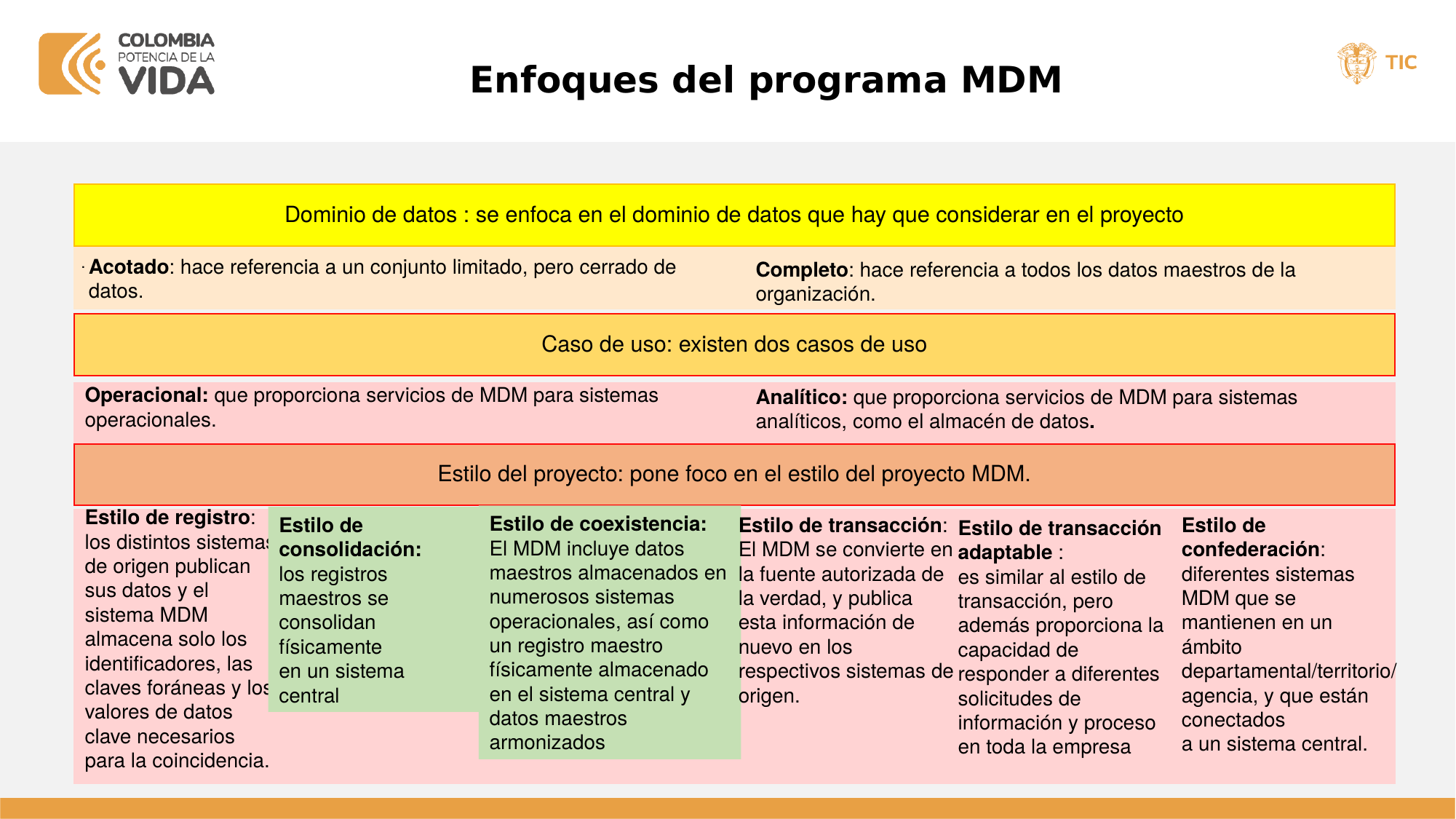

Enfoques del programa MDM

Dominio de datos : se enfoca en el dominio de datos que hay que considerar en el proyecto
.
Acotado: hace referencia a un conjunto limitado, pero cerrado de datos.
Completo: hace referencia a todos los datos maestros de la organización.
Caso de uso: existen dos casos de uso
Operacional: que proporciona servicios de MDM para sistemas operacionales.
Analítico: que proporciona servicios de MDM para sistemas analíticos, como el almacén de datos.

Estilo del proyecto: pone foco en el estilo del proyecto MDM.
Estilo de registro:
los distintos sistemas de origen publican sus datos y el sistema MDM almacena solo los identificadores, las claves foráneas y los valores de datos clave necesarios para la coincidencia.
Estilo de coexistencia:
El MDM incluye datos maestros almacenados en numerosos sistemas operacionales, así como un registro maestro físicamente almacenado en el sistema central y datos maestros armonizados
Estilo de transacción:
El MDM se convierte en la fuente autorizada de la verdad, y publica esta información de nuevo en los respectivos sistemas de origen.
Estilo de consolidación:
los registros maestros se consolidan físicamente
en un sistema central
Estilo de confederación:
diferentes sistemas MDM que se
mantienen en un ámbito departamental/territorio/agencia, y que están conectados
a un sistema central.

Estilo de transacción adaptable :
es similar al estilo de transacción, pero
además proporciona la capacidad de responder a diferentes solicitudes de
información y proceso en toda la empresa